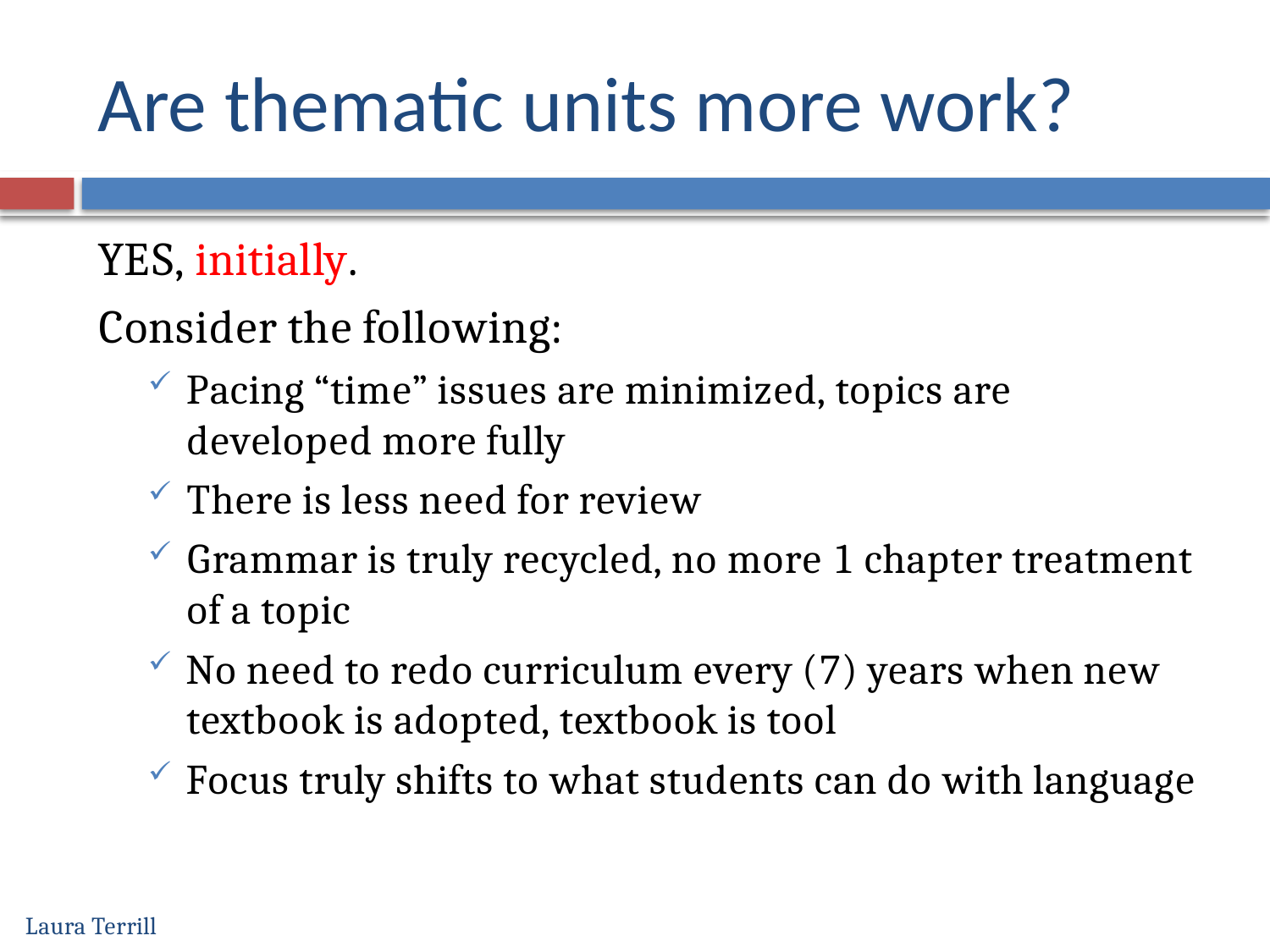

# Are thematic units more work?
YES, initially.
Consider the following:
Pacing “time” issues are minimized, topics are developed more fully
There is less need for review
Grammar is truly recycled, no more 1 chapter treatment of a topic
No need to redo curriculum every (7) years when new textbook is adopted, textbook is tool
Focus truly shifts to what students can do with language

Laura Terrill